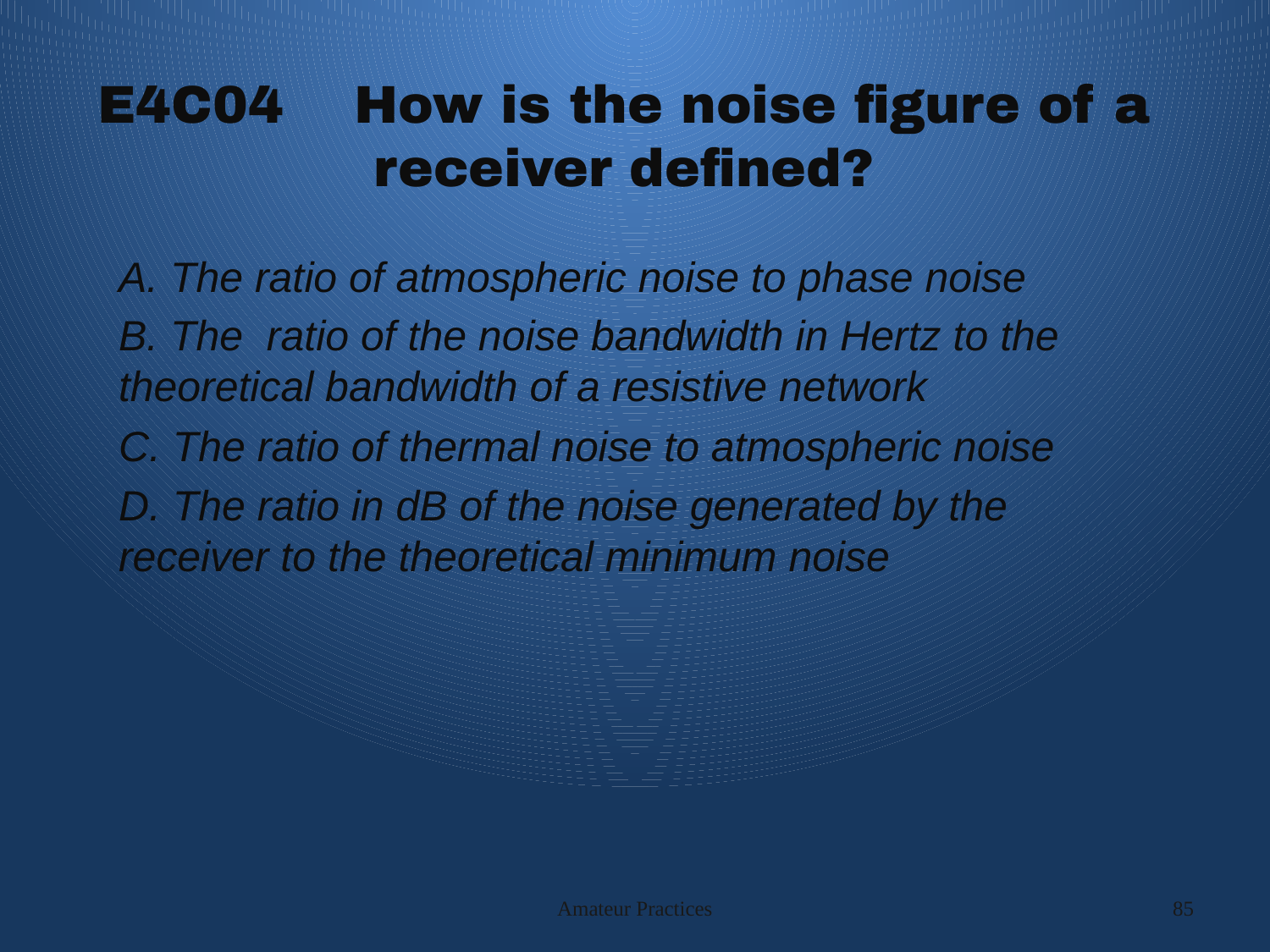

# E4C04    How is the noise figure of a receiver defined?
A. The ratio of atmospheric noise to phase noise
B. The  ratio of the noise bandwidth in Hertz to the theoretical bandwidth of a resistive network
C. The ratio of thermal noise to atmospheric noise
D. The ratio in dB of the noise generated by the receiver to the theoretical minimum noise
Amateur Practices
85